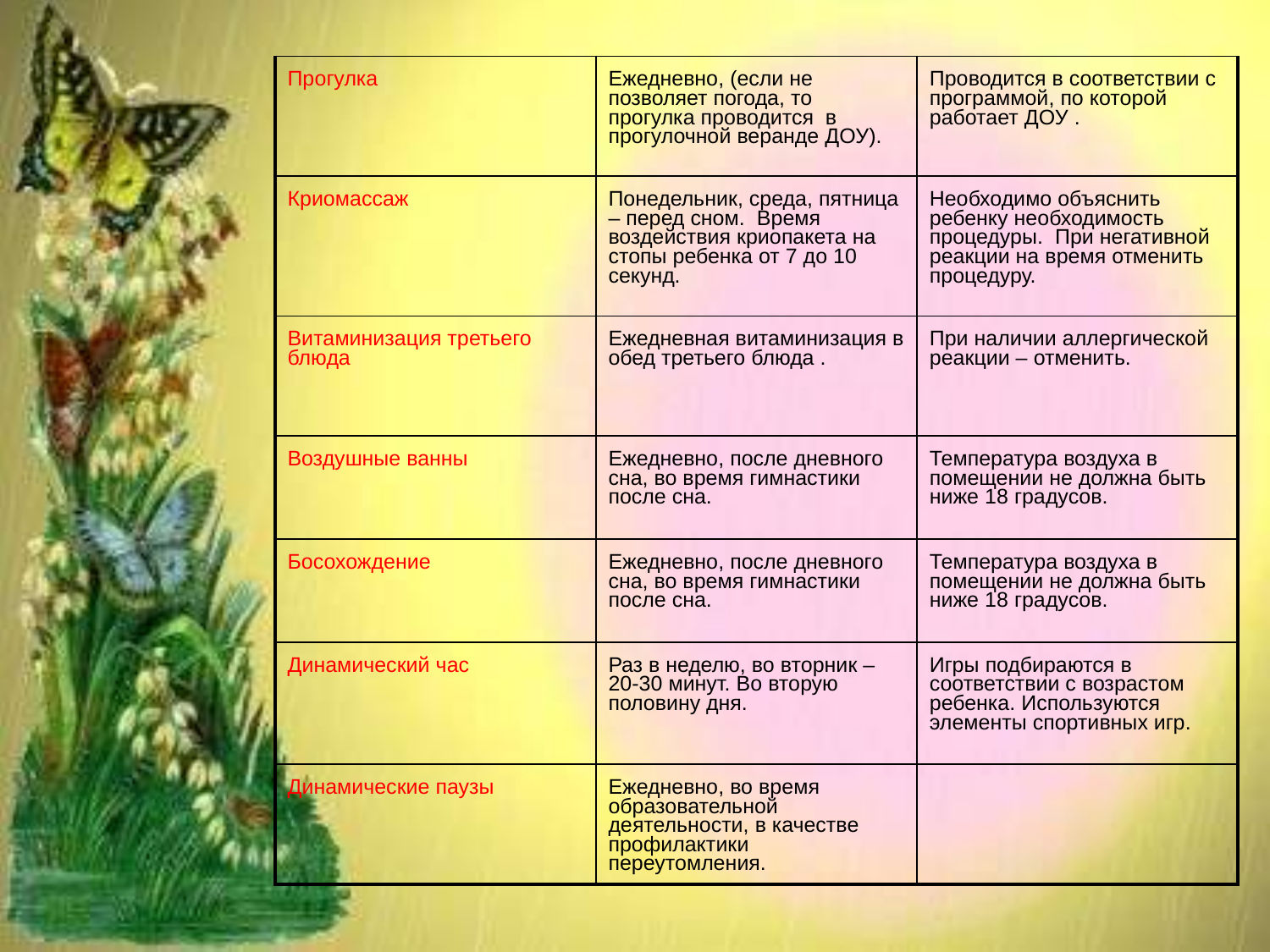

| Прогулка | Ежедневно, (если не позволяет погода, то прогулка проводится в прогулочной веранде ДОУ). | Проводится в соответствии с программой, по которой работает ДОУ . |
| --- | --- | --- |
| Криомассаж | Понедельник, среда, пятница – перед сном. Время воздействия криопакета на стопы ребенка от 7 до 10 секунд. | Необходимо объяснить ребенку необходимость процедуры. При негативной реакции на время отменить процедуру. |
| Витаминизация третьего блюда | Ежедневная витаминизация в обед третьего блюда . | При наличии аллергической реакции – отменить. |
| Воздушные ванны | Ежедневно, после дневного сна, во время гимнастики после сна. | Температура воздуха в помещении не должна быть ниже 18 градусов. |
| Босохождение | Ежедневно, после дневного сна, во время гимнастики после сна. | Температура воздуха в помещении не должна быть ниже 18 градусов. |
| Динамический час | Раз в неделю, во вторник – 20-30 минут. Во вторую половину дня. | Игры подбираются в соответствии с возрастом ребенка. Используются элементы спортивных игр. |
| Динамические паузы | Ежедневно, во время образовательной деятельности, в качестве профилактики переутомления. |  |